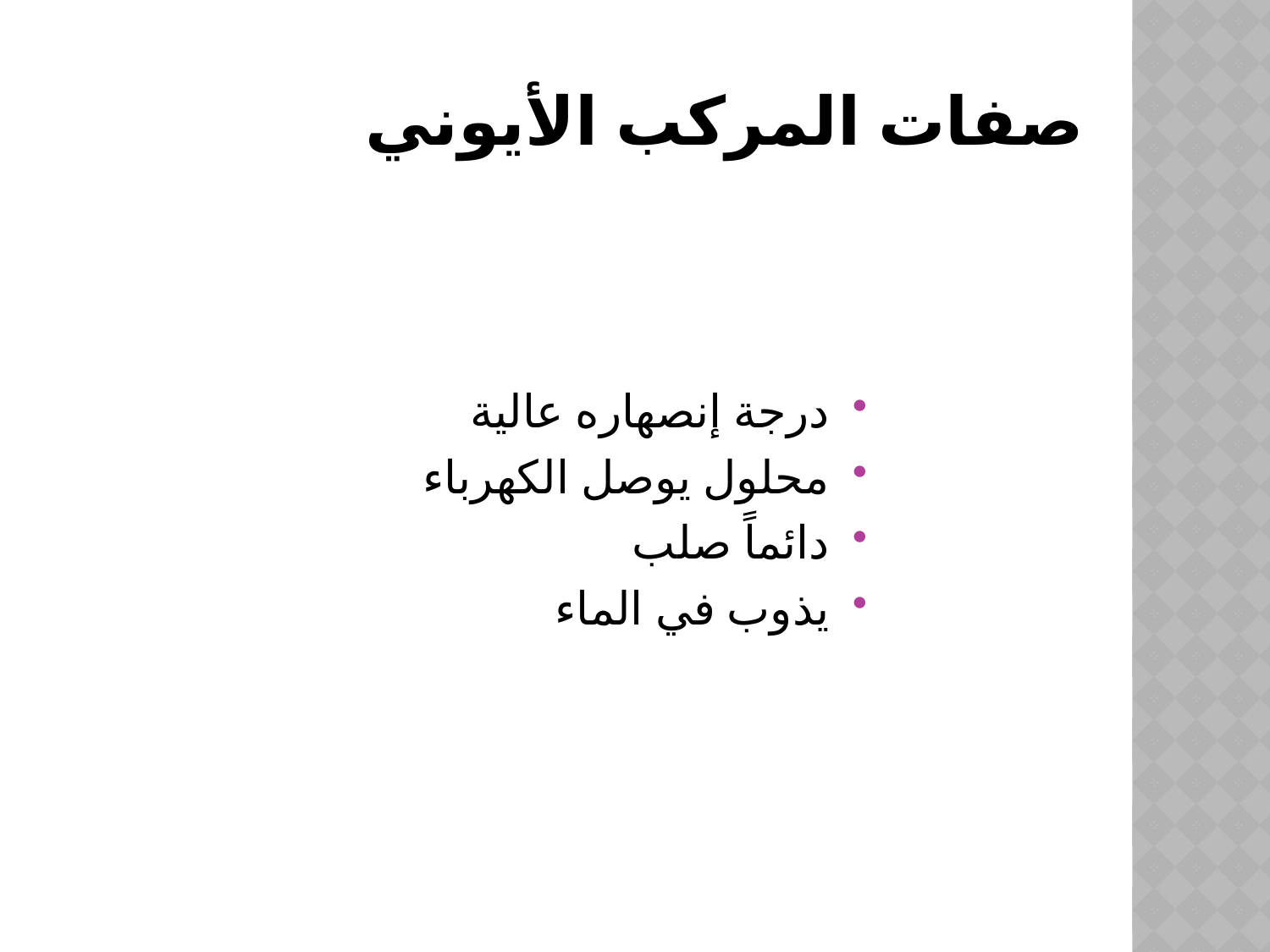

# صفات المركب الأيوني
درجة إنصهاره عالية
محلول يوصل الكهرباء
دائماً صلب
يذوب في الماء